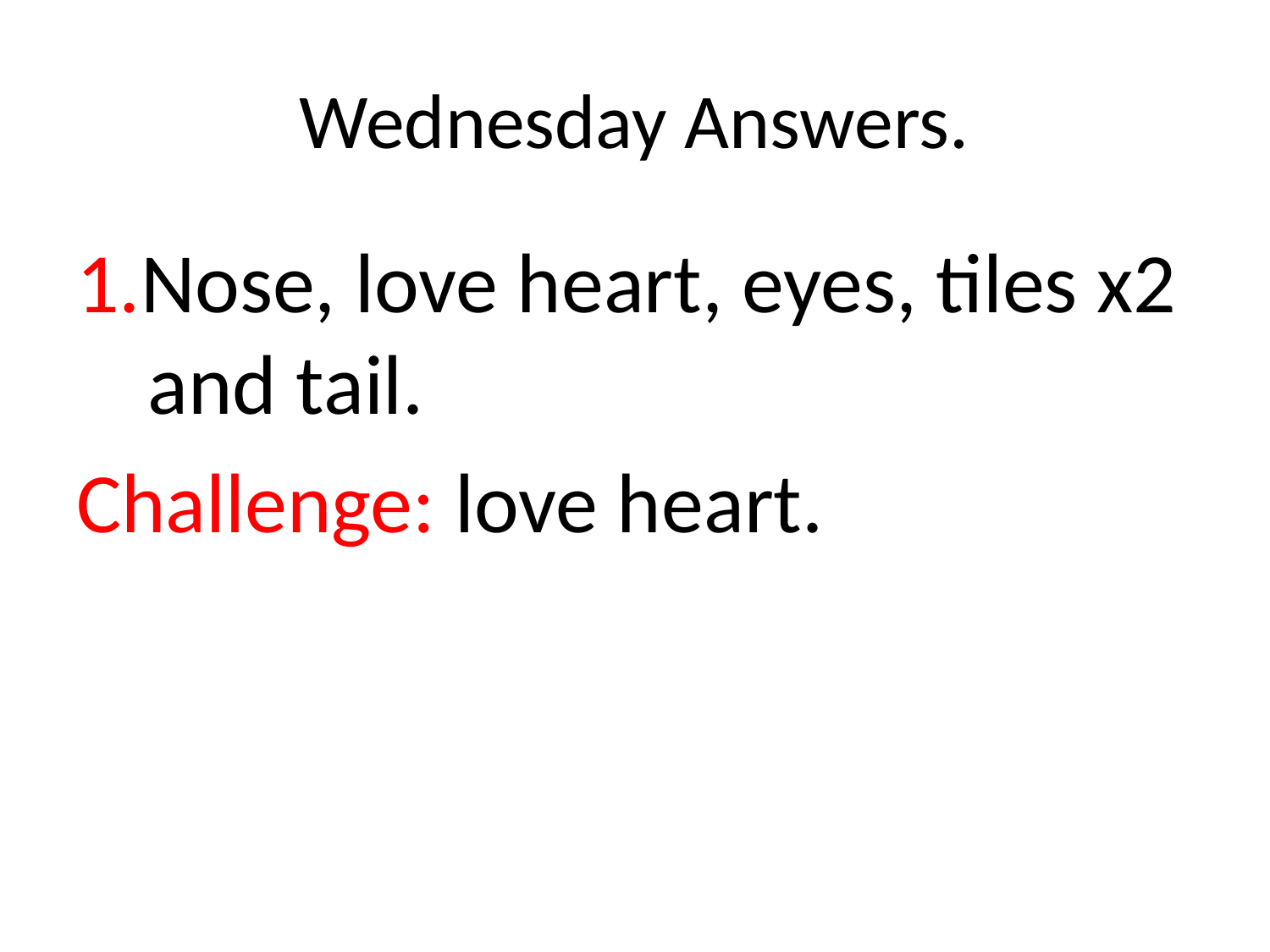

# Wednesday Answers.
1.Nose, love heart, eyes, tiles x2 and tail.
Challenge: love heart.